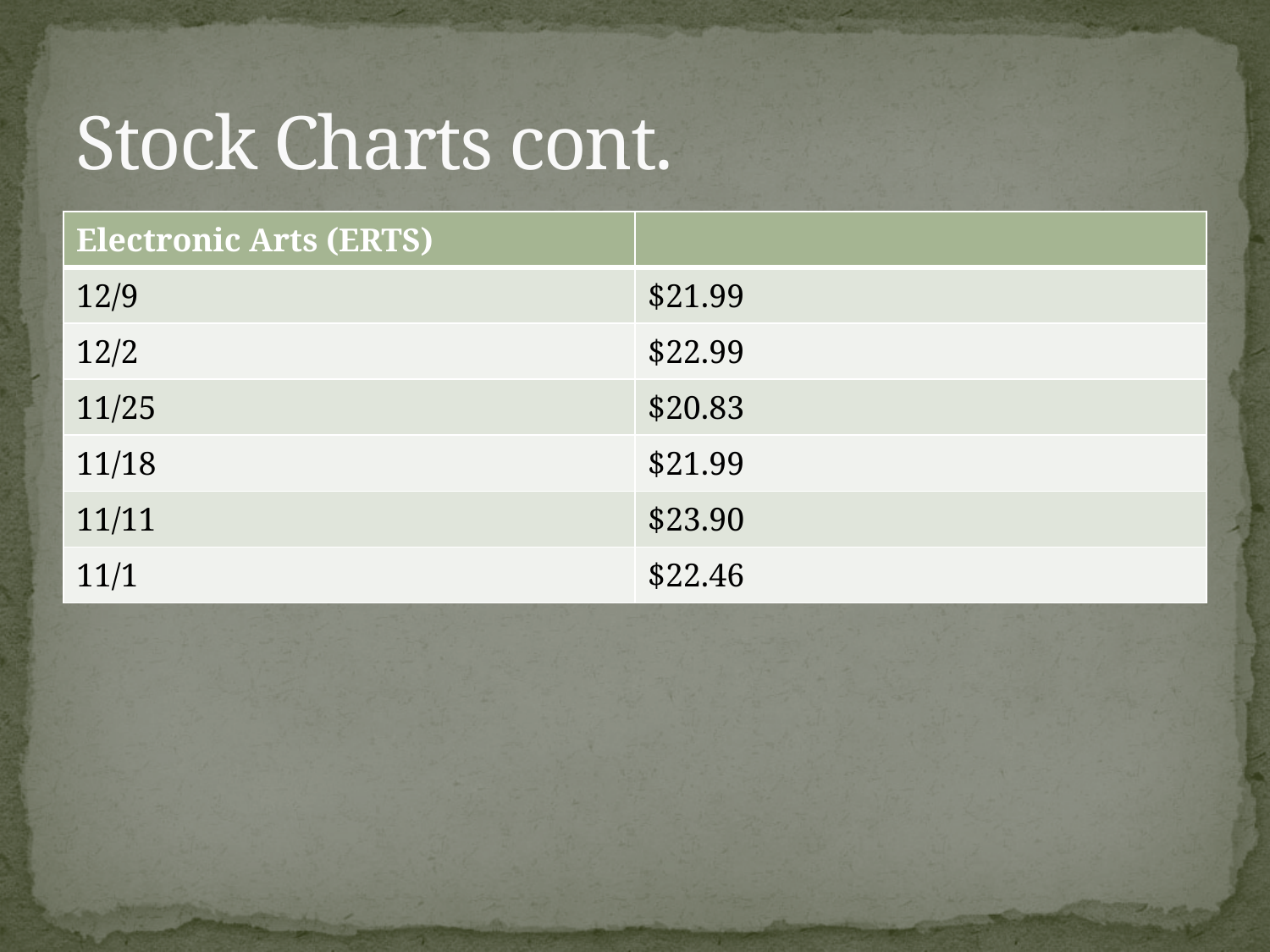

# Stock Charts cont.
| Electronic Arts (ERTS) |  |
| --- | --- |
| 12/9 | $21.99 |
| 12/2 | $22.99 |
| 11/25 | $20.83 |
| 11/18 | $21.99 |
| 11/11 | $23.90 |
| 11/1 | $22.46 |